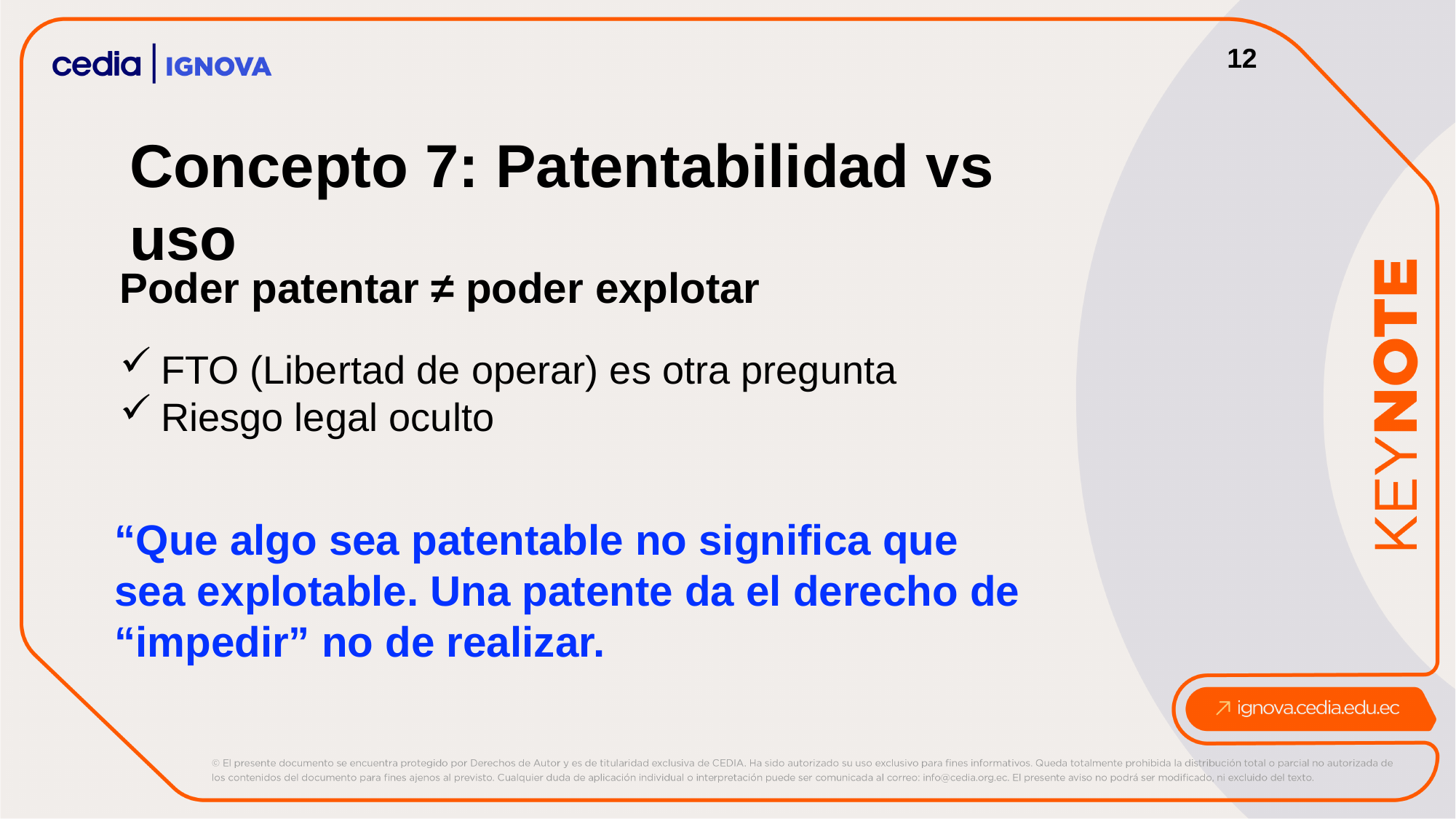

12
Concepto 7: Patentabilidad vs uso
Poder patentar ≠ poder explotar

FTO (Libertad de operar) es otra pregunta
Riesgo legal oculto

“Que algo sea patentable no significa que sea explotable. Una patente da el derecho de “impedir” no de realizar.